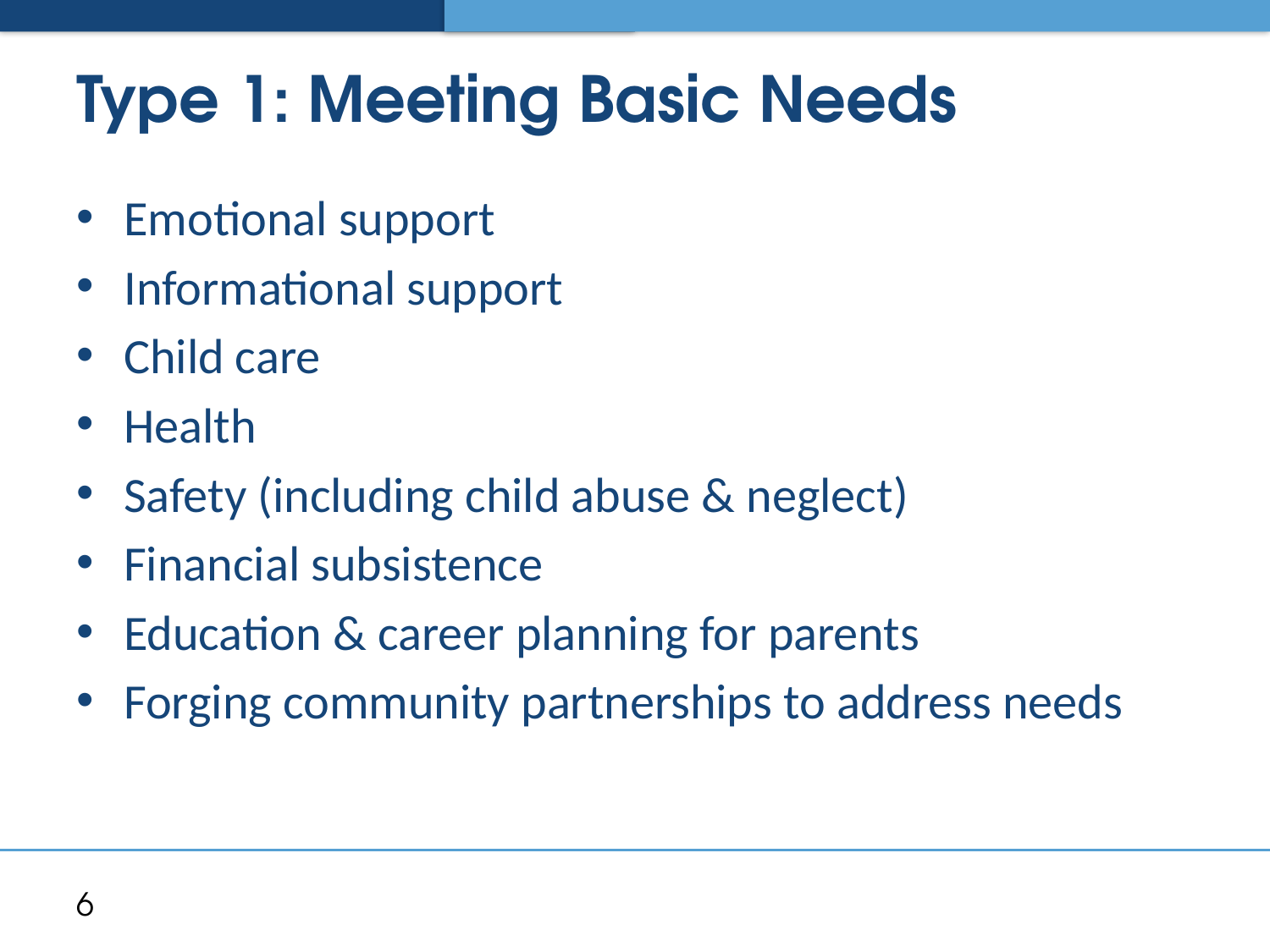

# Type 1: Meeting Basic Needs
Emotional support
Informational support
Child care
Health
Safety (including child abuse & neglect)
Financial subsistence
Education & career planning for parents
Forging community partnerships to address needs
6